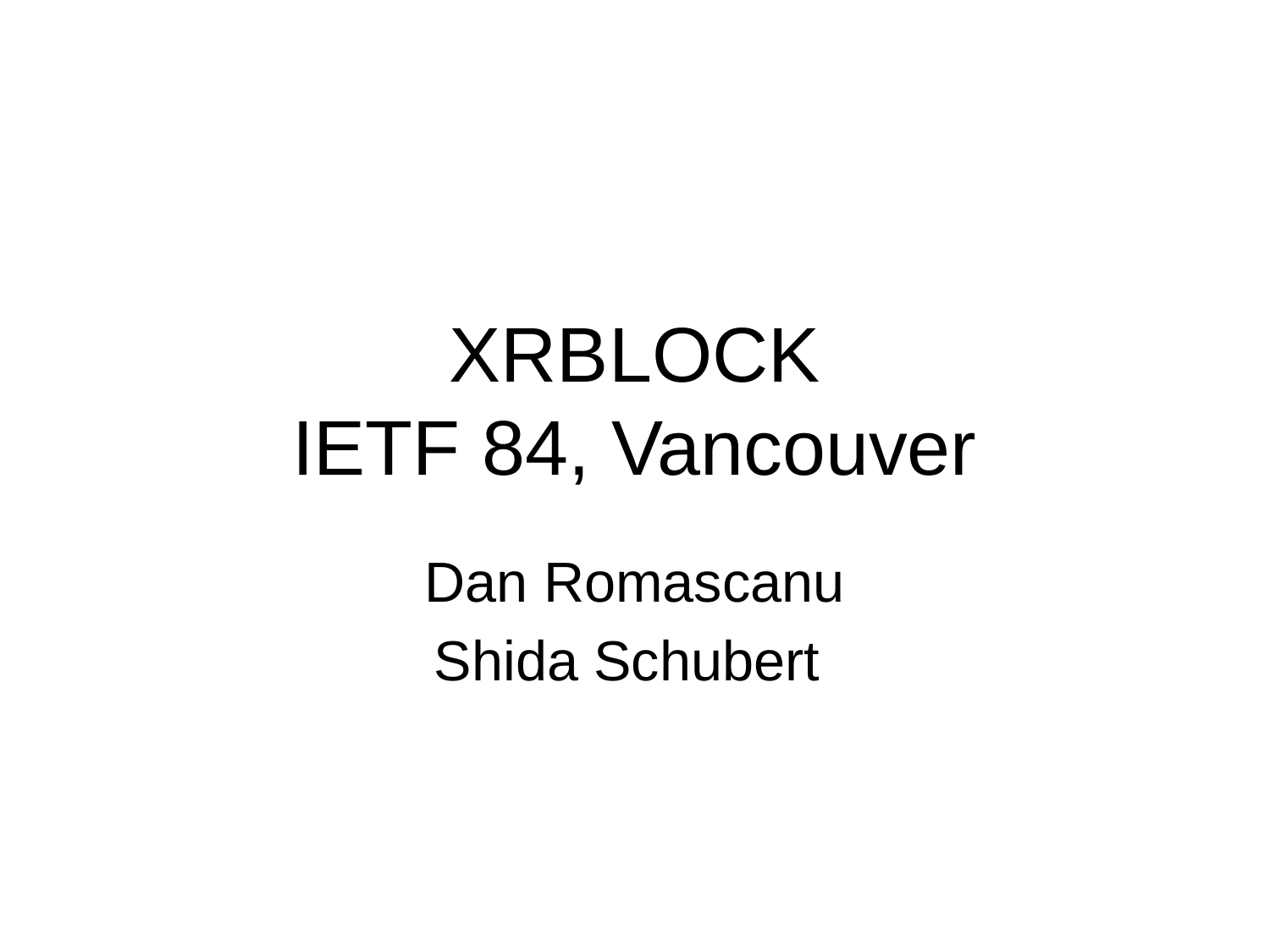

# XRBLOCK IETF 84, Vancouver
Dan Romascanu
Shida Schubert